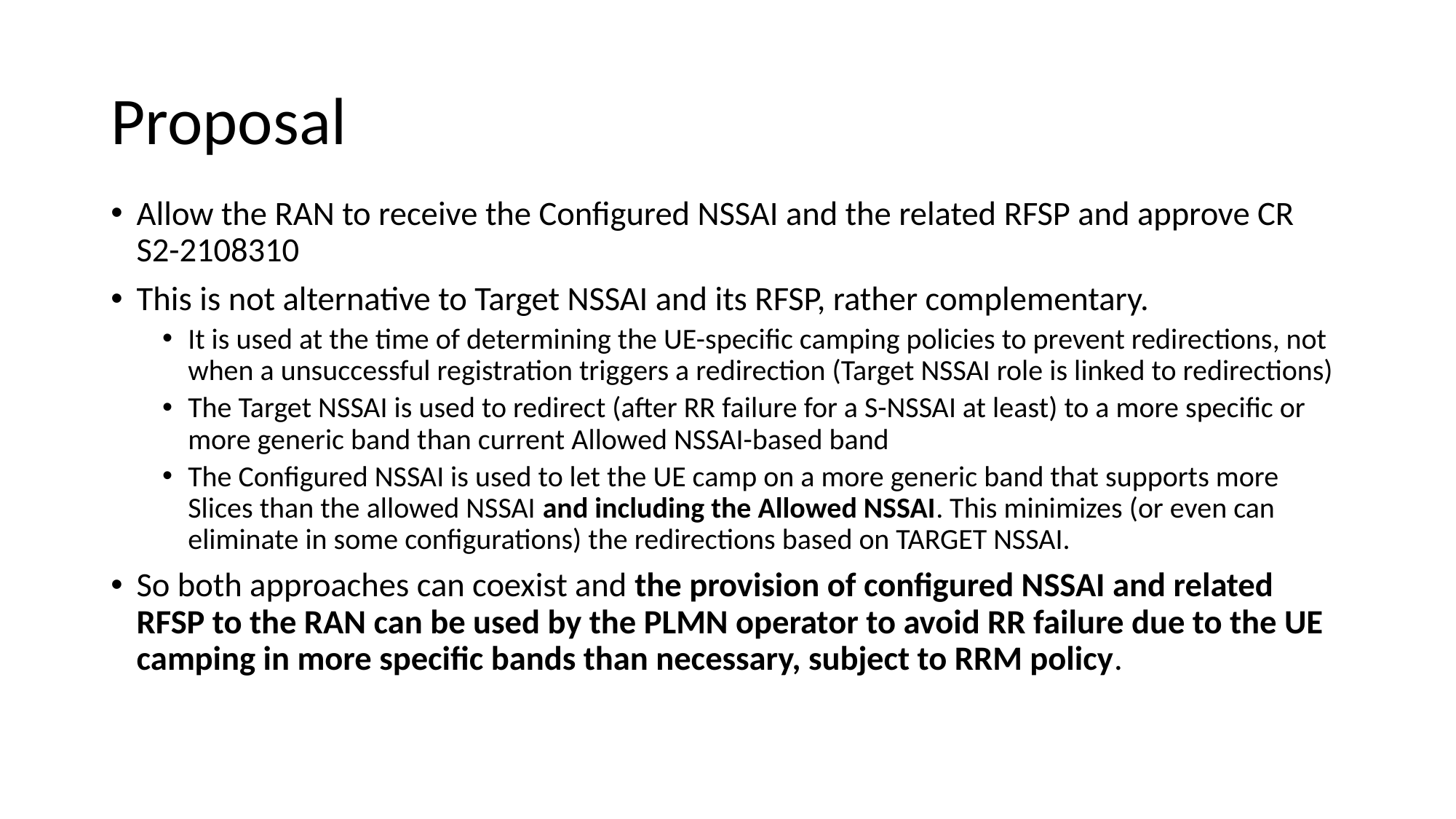

# Proposal
Allow the RAN to receive the Configured NSSAI and the related RFSP and approve CR S2-2108310
This is not alternative to Target NSSAI and its RFSP, rather complementary.
It is used at the time of determining the UE-specific camping policies to prevent redirections, not when a unsuccessful registration triggers a redirection (Target NSSAI role is linked to redirections)
The Target NSSAI is used to redirect (after RR failure for a S-NSSAI at least) to a more specific or more generic band than current Allowed NSSAI-based band
The Configured NSSAI is used to let the UE camp on a more generic band that supports more Slices than the allowed NSSAI and including the Allowed NSSAI. This minimizes (or even can eliminate in some configurations) the redirections based on TARGET NSSAI.
So both approaches can coexist and the provision of configured NSSAI and related RFSP to the RAN can be used by the PLMN operator to avoid RR failure due to the UE camping in more specific bands than necessary, subject to RRM policy.